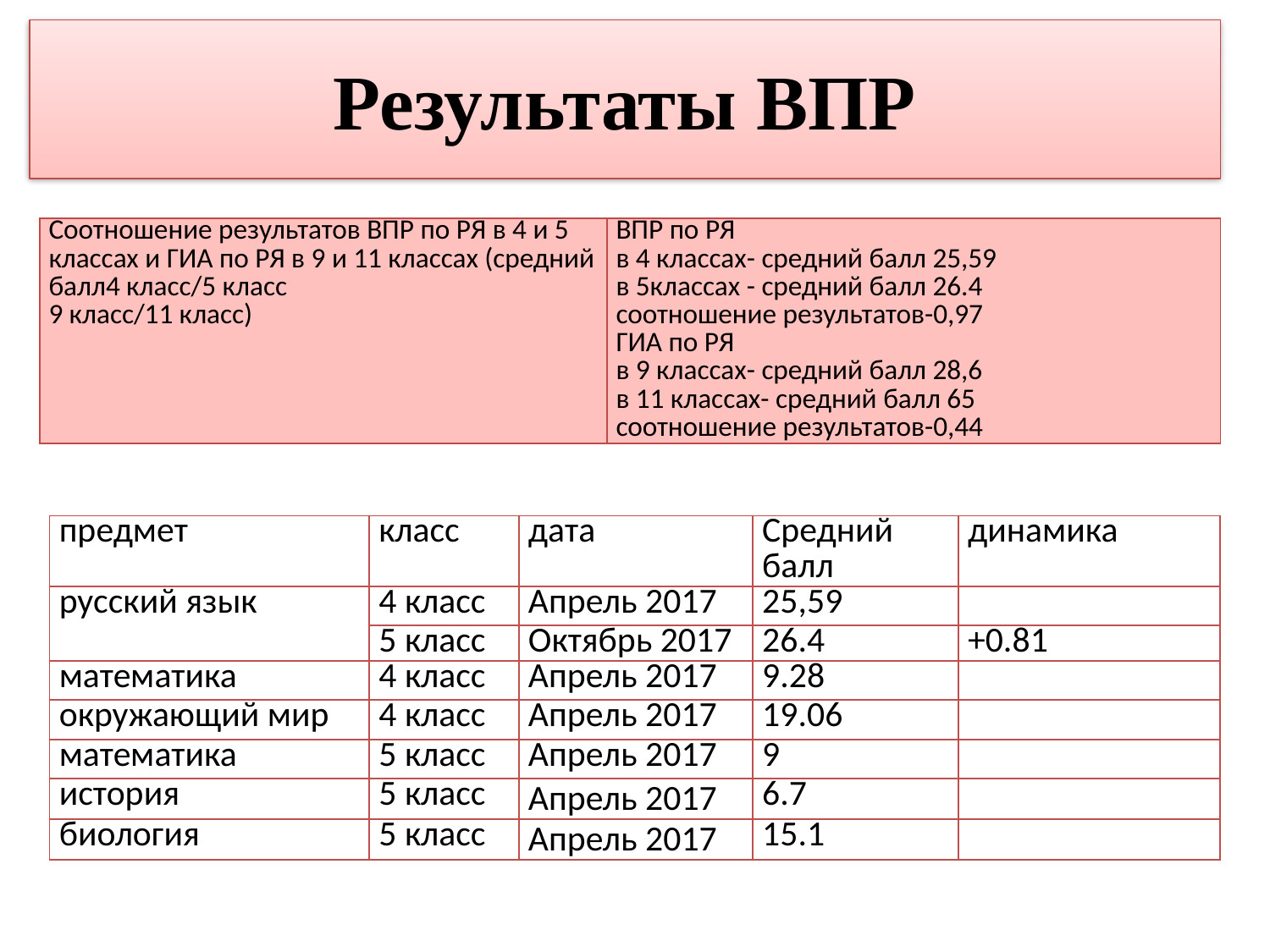

# Результаты ВПР
| Соотношение результатов ВПР по РЯ в 4 и 5 классах и ГИА по РЯ в 9 и 11 классах (средний балл4 класс/5 класс 9 класс/11 класс) | ВПР по РЯ в 4 классах- средний балл 25,59 в 5классах - средний балл 26.4 соотношение результатов-0,97 ГИА по РЯ в 9 классах- средний балл 28,6 в 11 классах- средний балл 65 соотношение результатов-0,44 |
| --- | --- |
| предмет | класс | дата | Средний балл | динамика |
| --- | --- | --- | --- | --- |
| русский язык | 4 класс | Апрель 2017 | 25,59 |  |
|  | 5 класс | Октябрь 2017 | 26.4 | +0.81 |
| математика | 4 класс | Апрель 2017 | 9.28 |  |
| окружающий мир | 4 класс | Апрель 2017 | 19.06 |  |
| математика | 5 класс | Апрель 2017 | 9 |  |
| история | 5 класс | Апрель 2017 | 6.7 |  |
| биология | 5 класс | Апрель 2017 | 15.1 |  |